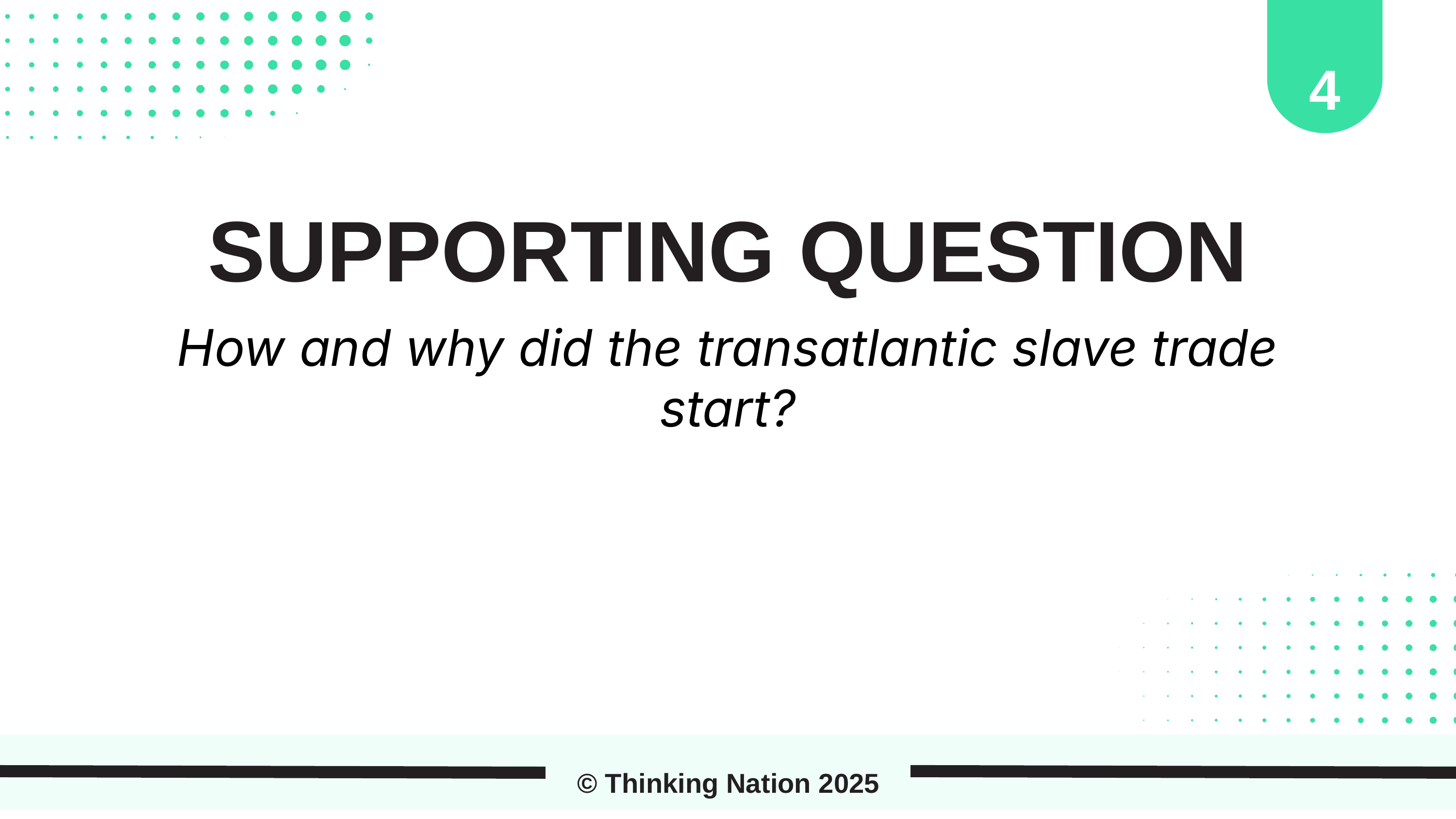

4
SUPPORTING QUESTION
How and why did the transatlantic slave trade start?

© Thinking Nation 2025